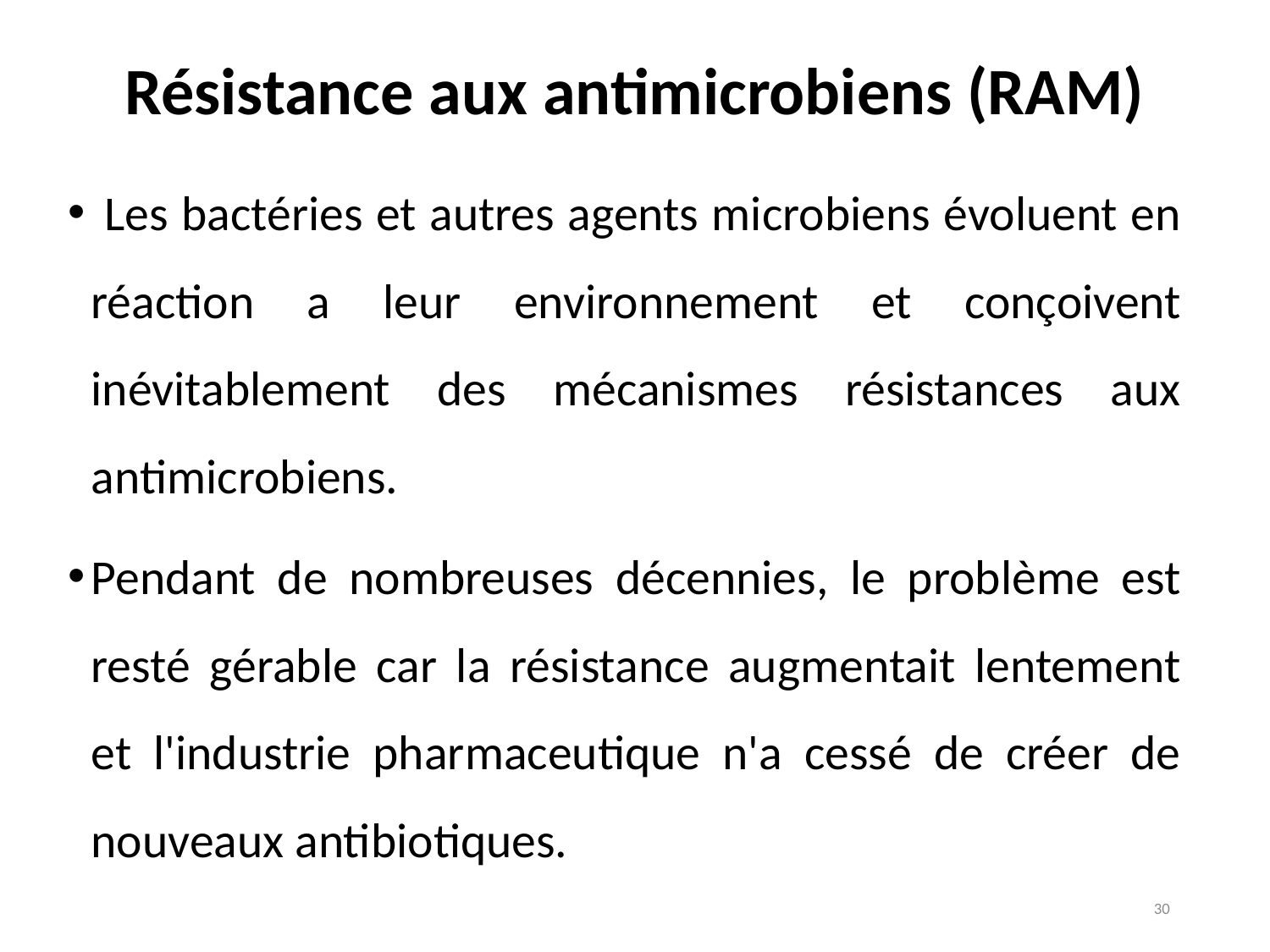

# Résistance aux antimicrobiens (RAM)
 Les bactéries et autres agents microbiens évoluent en réaction a leur environnement et conçoivent inévitablement des mécanismes résistances aux antimicrobiens.
Pendant de nombreuses décennies, le problème est resté gérable car la résistance augmentait lentement et l'industrie pharmaceutique n'a cessé de créer de nouveaux antibiotiques.
30